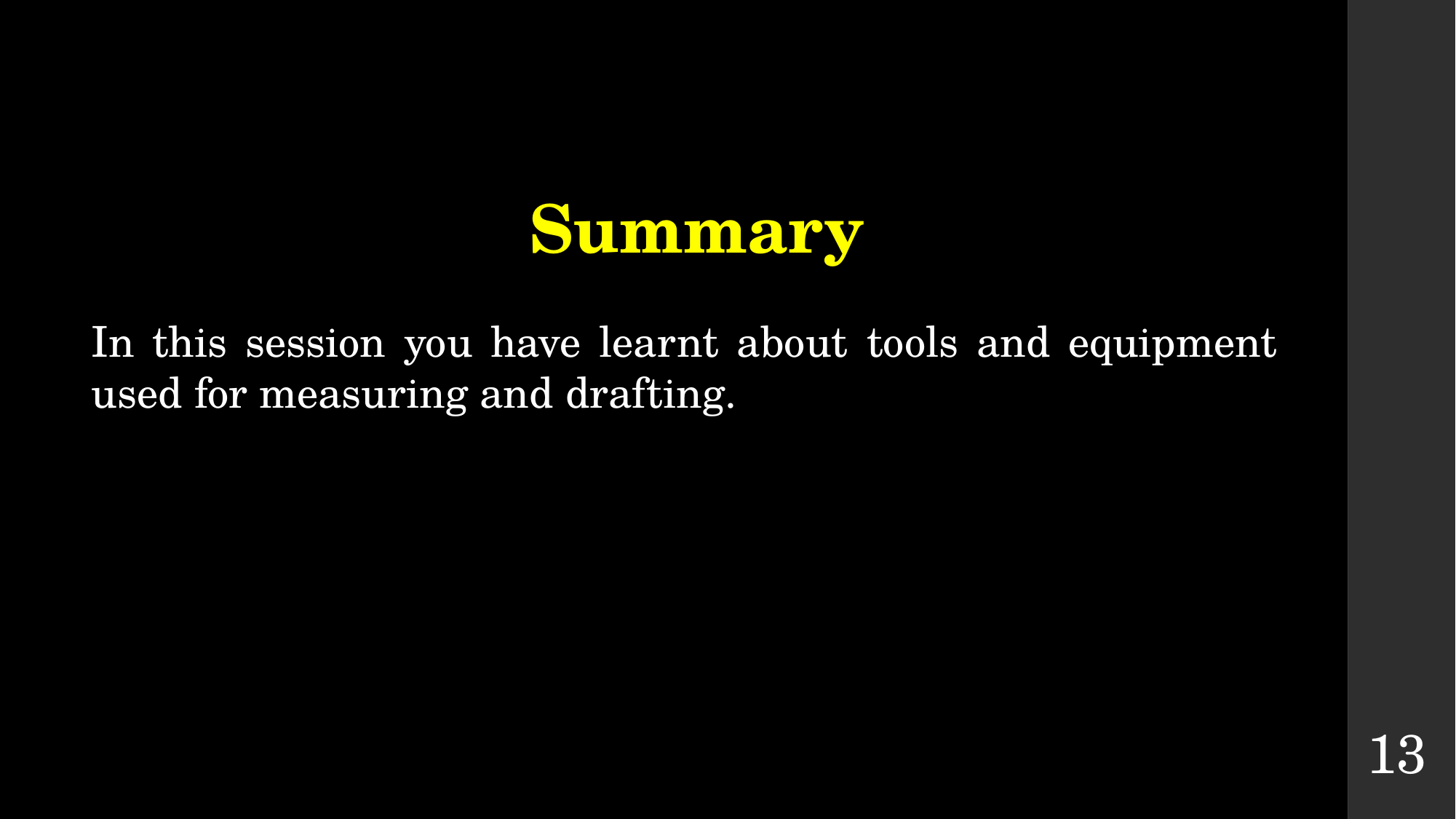

# Summary
In this session you have learnt about tools and equipment used for measuring and drafting.
13